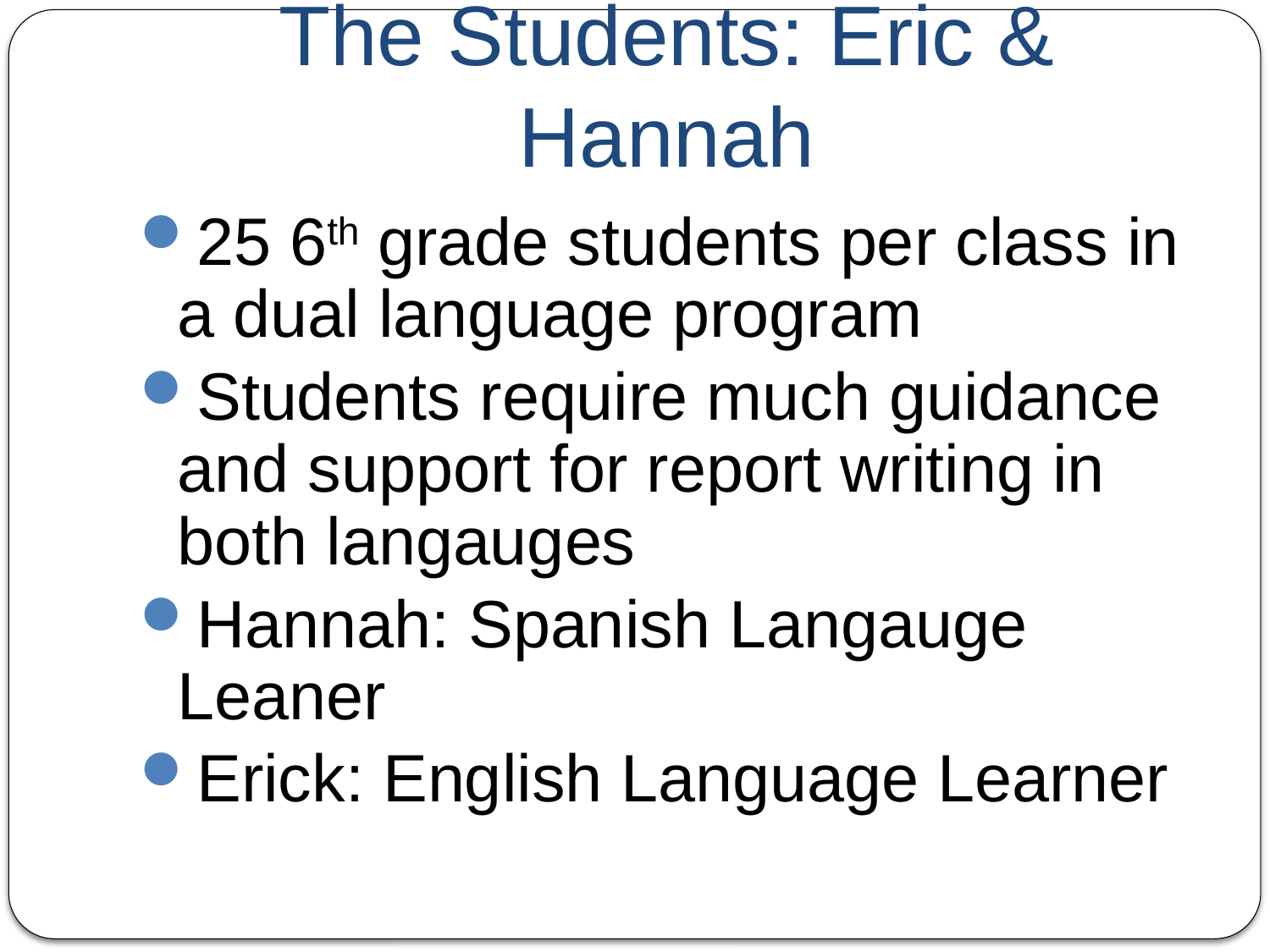

# The Students: Eric & Hannah
25 6th grade students per class in a dual language program
Students require much guidance and support for report writing in both langauges
Hannah: Spanish Langauge Leaner
Erick: English Language Learner